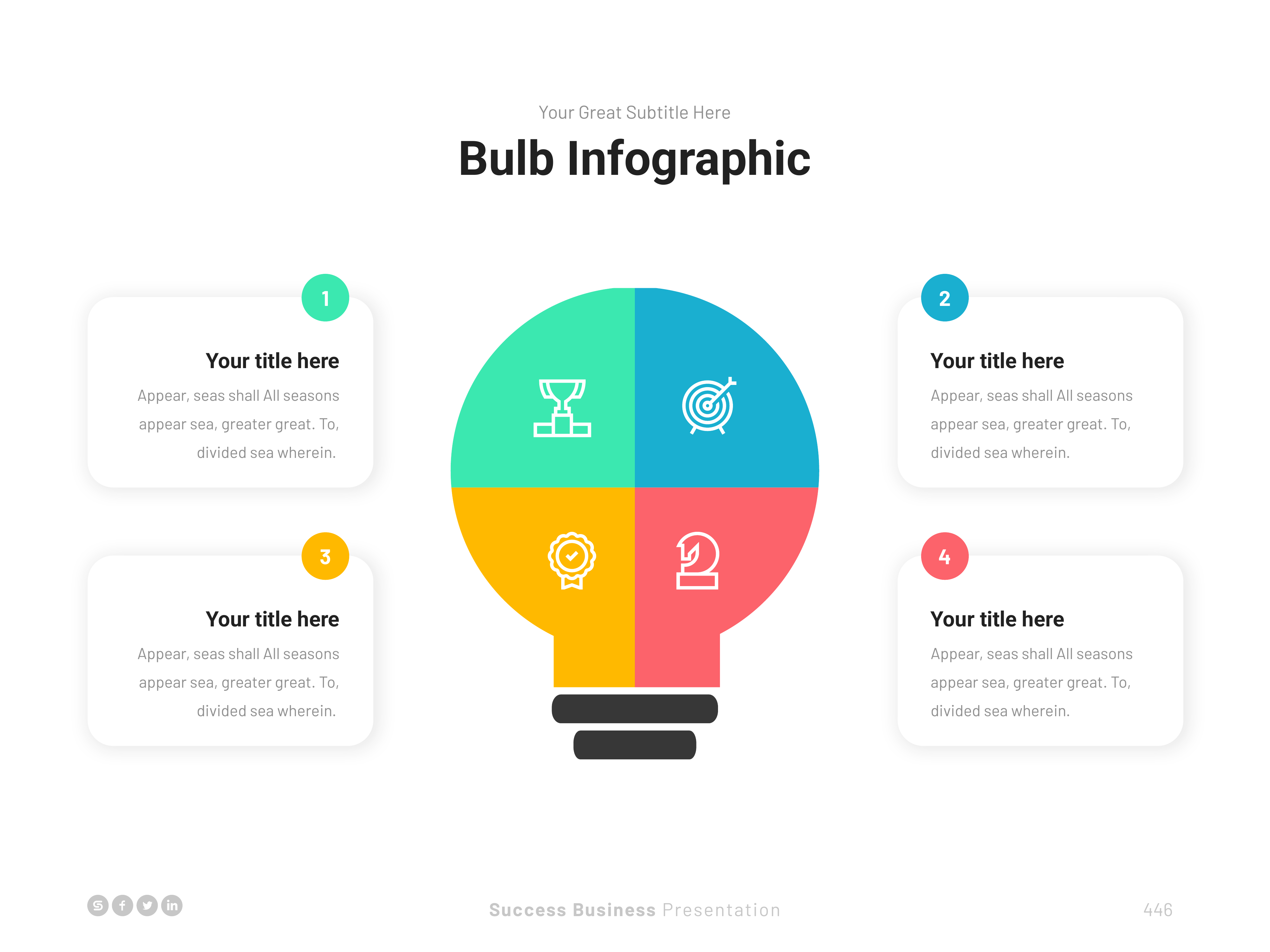

Your Great Subtitle Here
Bulb Infographic
1
2

Your title here
Appear, seas shall All seasons appear sea, greater great. To, divided sea wherein.
Your title here
Appear, seas shall All seasons appear sea, greater great. To, divided sea wherein.

3
4

Your title here
Appear, seas shall All seasons appear sea, greater great. To, divided sea wherein.
Your title here
Appear, seas shall All seasons appear sea, greater great. To, divided sea wherein.